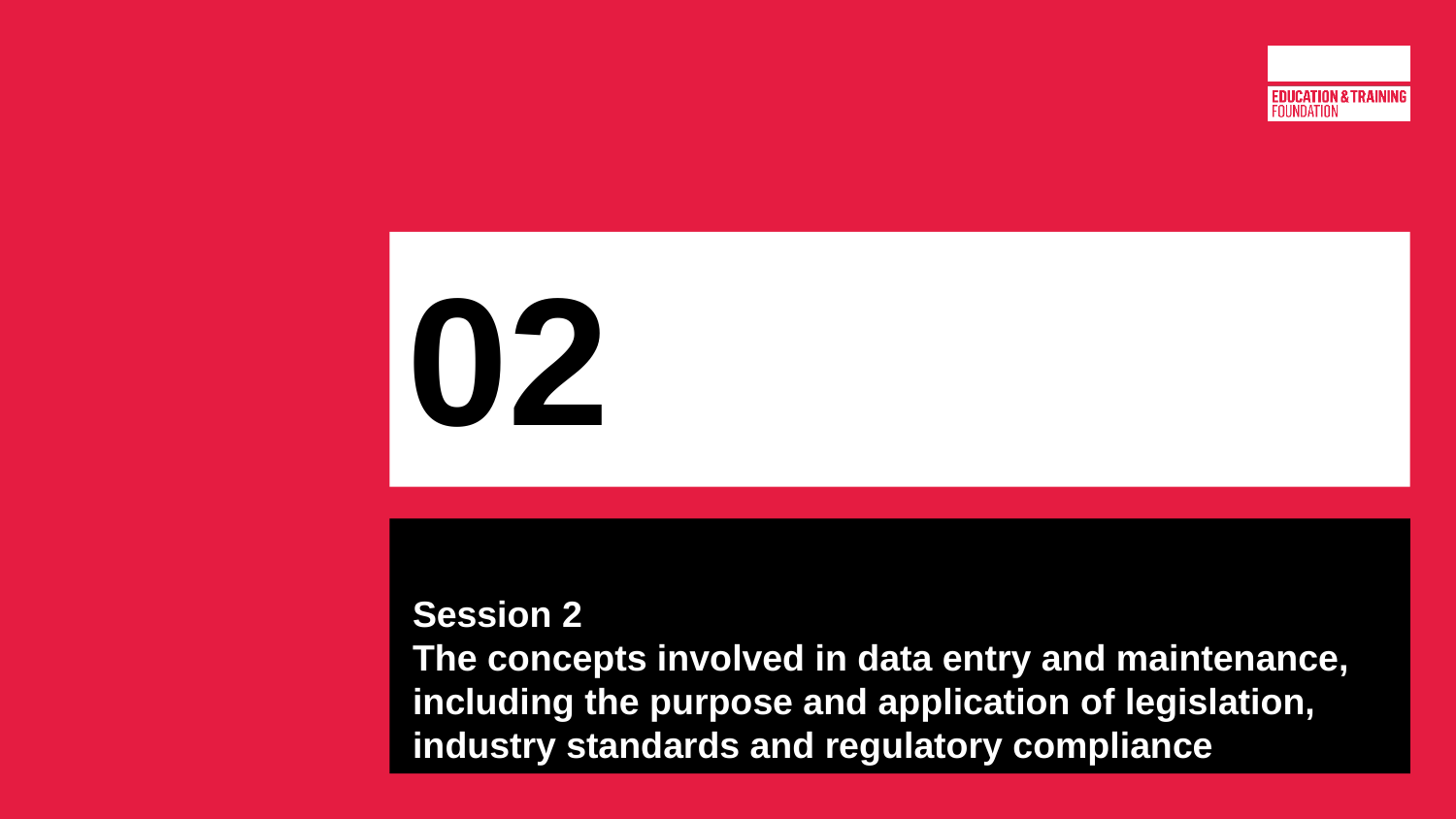

# 02
Session 2
The concepts involved in data entry and maintenance, including the purpose and application of legislation, industry standards and regulatory compliance